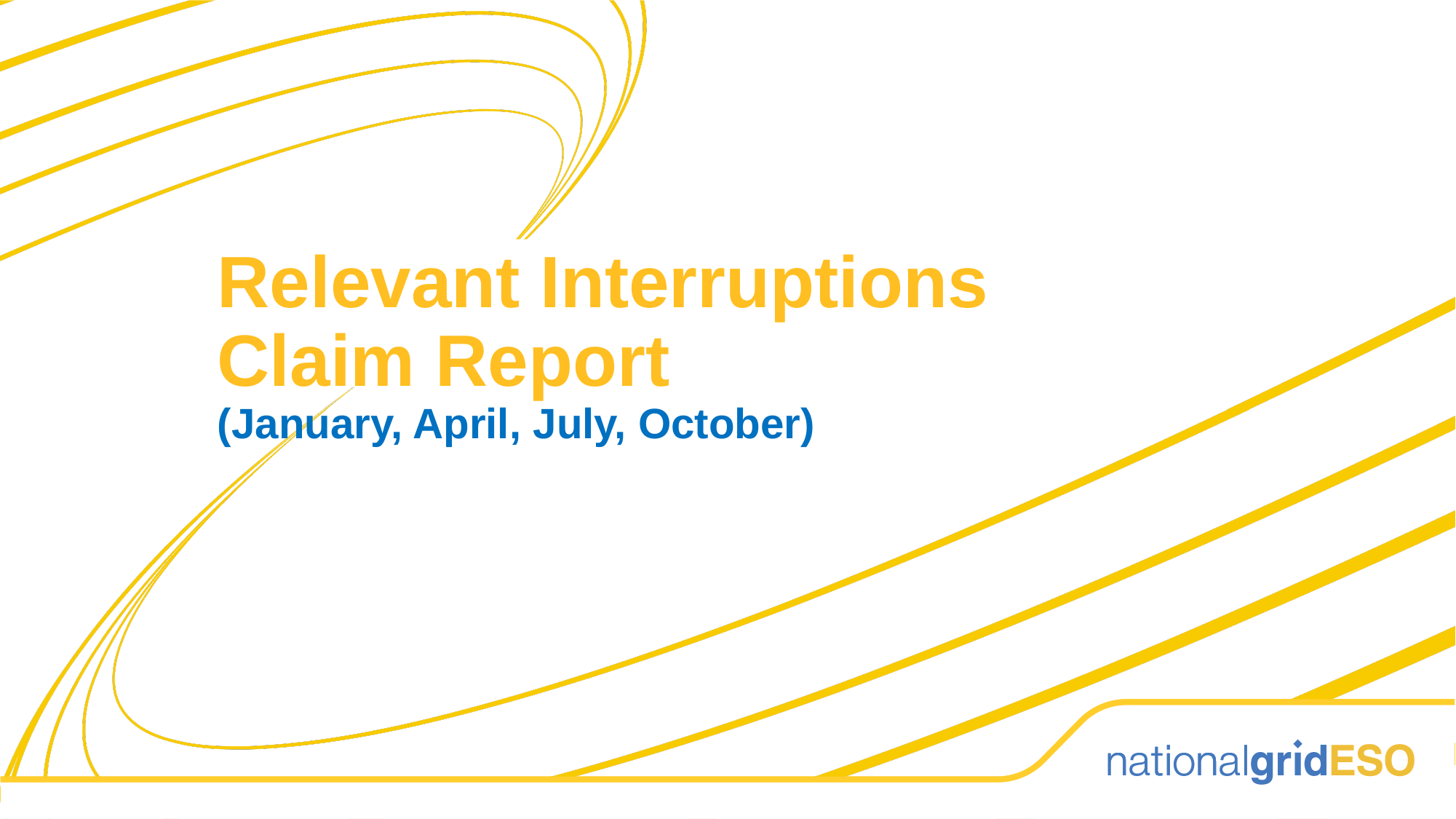

Relevant Interruptions Claim Report
(January, April, July, October)